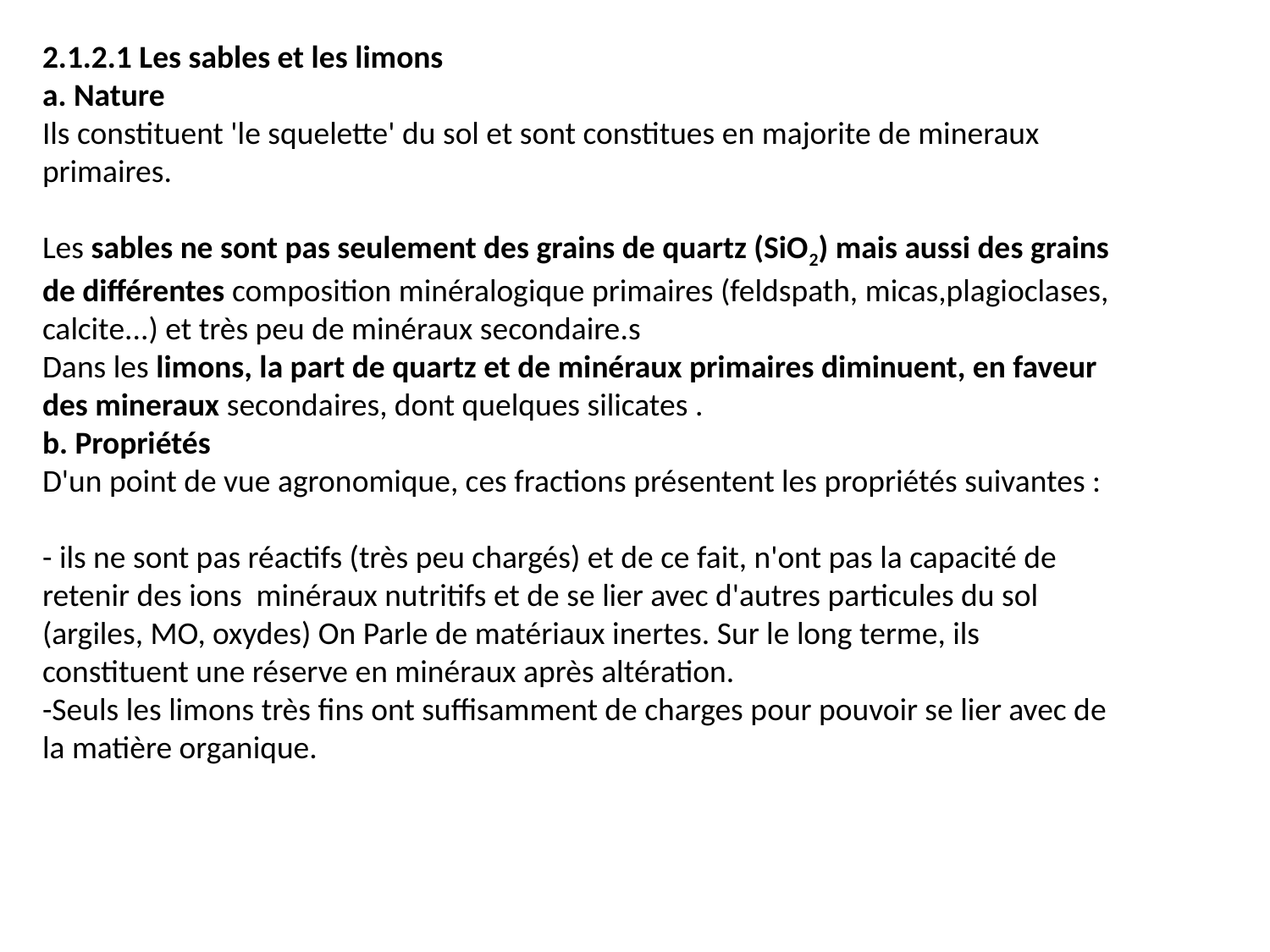

2.1.2.1 Les sables et les limons
a. Nature
Ils constituent 'le squelette' du sol et sont constitues en majorite de mineraux primaires.

Les sables ne sont pas seulement des grains de quartz (SiO2) mais aussi des grains de différentes composition minéralogique primaires (feldspath, micas,plagioclases, calcite...) et très peu de minéraux secondaire.s
Dans les limons, la part de quartz et de minéraux primaires diminuent, en faveur des mineraux secondaires, dont quelques silicates .
b. Propriétés
D'un point de vue agronomique, ces fractions présentent les propriétés suivantes :

- ils ne sont pas réactifs (très peu chargés) et de ce fait, n'ont pas la capacité de retenir des ions  minéraux nutritifs et de se lier avec d'autres particules du sol (argiles, MO, oxydes) On Parle de matériaux inertes. Sur le long terme, ils constituent une réserve en minéraux après altération.
-Seuls les limons très fins ont suffisamment de charges pour pouvoir se lier avec de la matière organique.